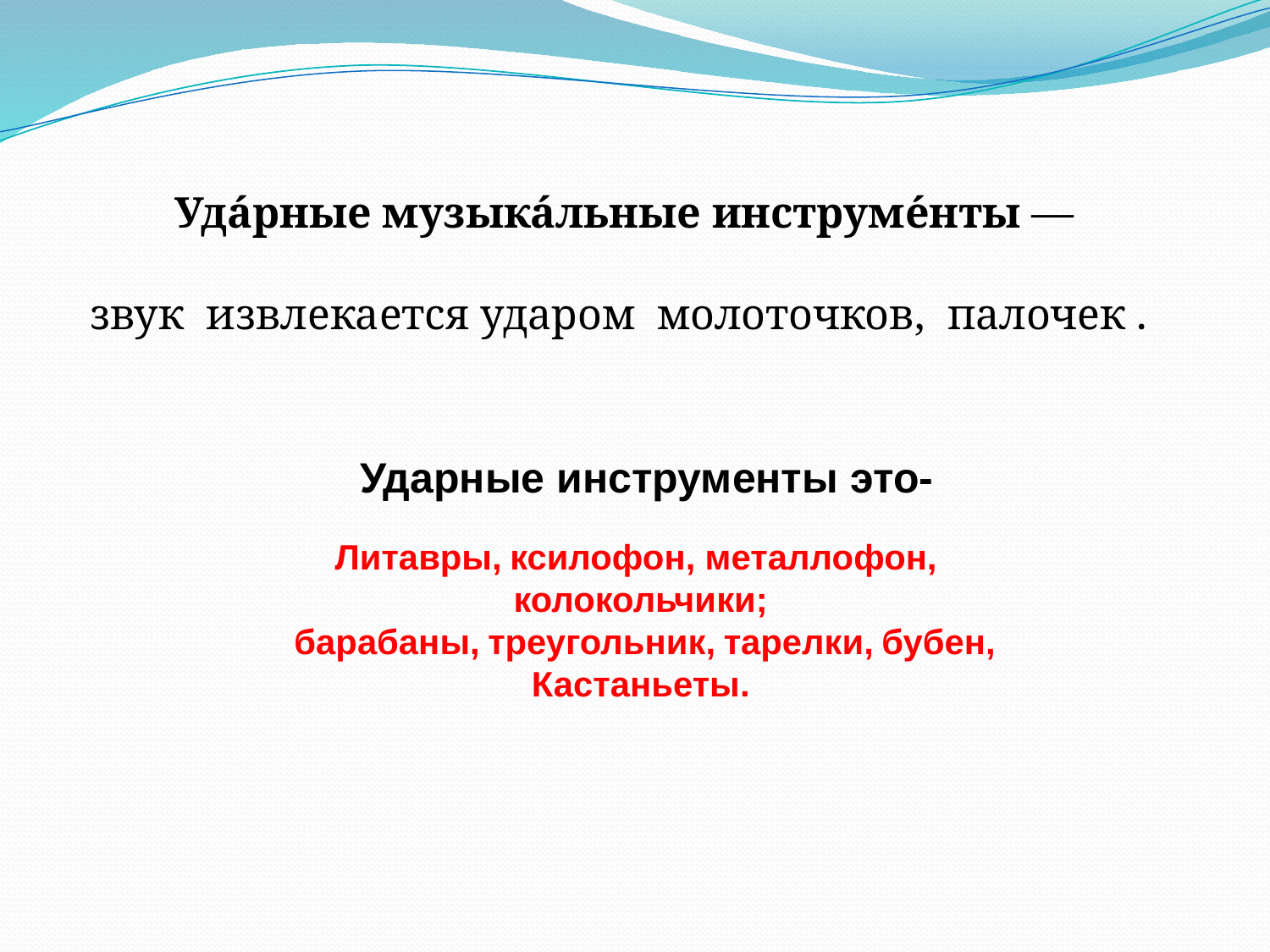

Уда́рные музыка́льные инструме́нты —

звук  извлекается ударом  молоточков,  палочек .
 Ударные инструменты это-

Литавры, ксилофон, металлофон,
колокольчики;
  барабаны, треугольник, тарелки, бубен,
Кастаньеты.